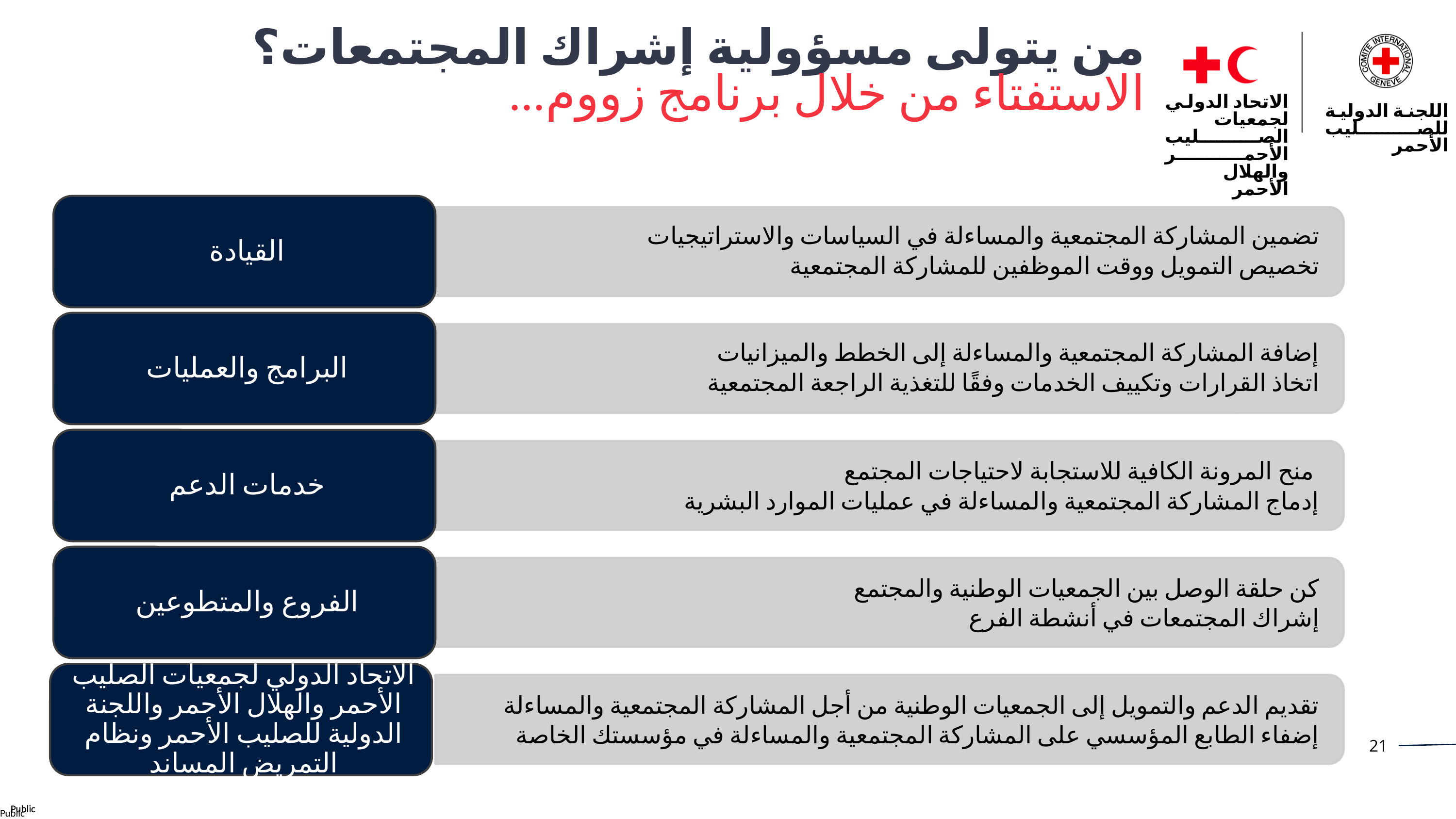

من يتولى مسؤولية إشراك المجتمعات؟
الاستفتاء من خلال برنامج زووم...
الاتحاد الدولي لجمعيات الصليب الأحمر والهلال الأحمر
اللجنة الدولية للصليب الأحمر
تضمين المشاركة المجتمعية والمساءلة في السياسات والاستراتيجيات
تخصيص التمويل ووقت الموظفين للمشاركة المجتمعية
القيادة
إضافة المشاركة المجتمعية والمساءلة إلى الخطط والميزانيات
اتخاذ القرارات وتكييف الخدمات وفقًا للتغذية الراجعة المجتمعية
البرامج والعمليات

 منح المرونة الكافية للاستجابة لاحتياجات المجتمع
إدماج المشاركة المجتمعية والمساءلة في عمليات الموارد البشرية

خدمات الدعم

كن حلقة الوصل بين الجمعيات الوطنية والمجتمع
إشراك المجتمعات في أنشطة الفرع

الفروع والمتطوعين

تقديم الدعم والتمويل إلى الجمعيات الوطنية من أجل المشاركة المجتمعية والمساءلة
إضفاء الطابع المؤسسي على المشاركة المجتمعية والمساءلة في مؤسستك الخاصة

الاتحاد الدولي لجمعيات الصليب الأحمر والهلال الأحمر واللجنة الدولية للصليب الأحمر ونظام التمريض المساند